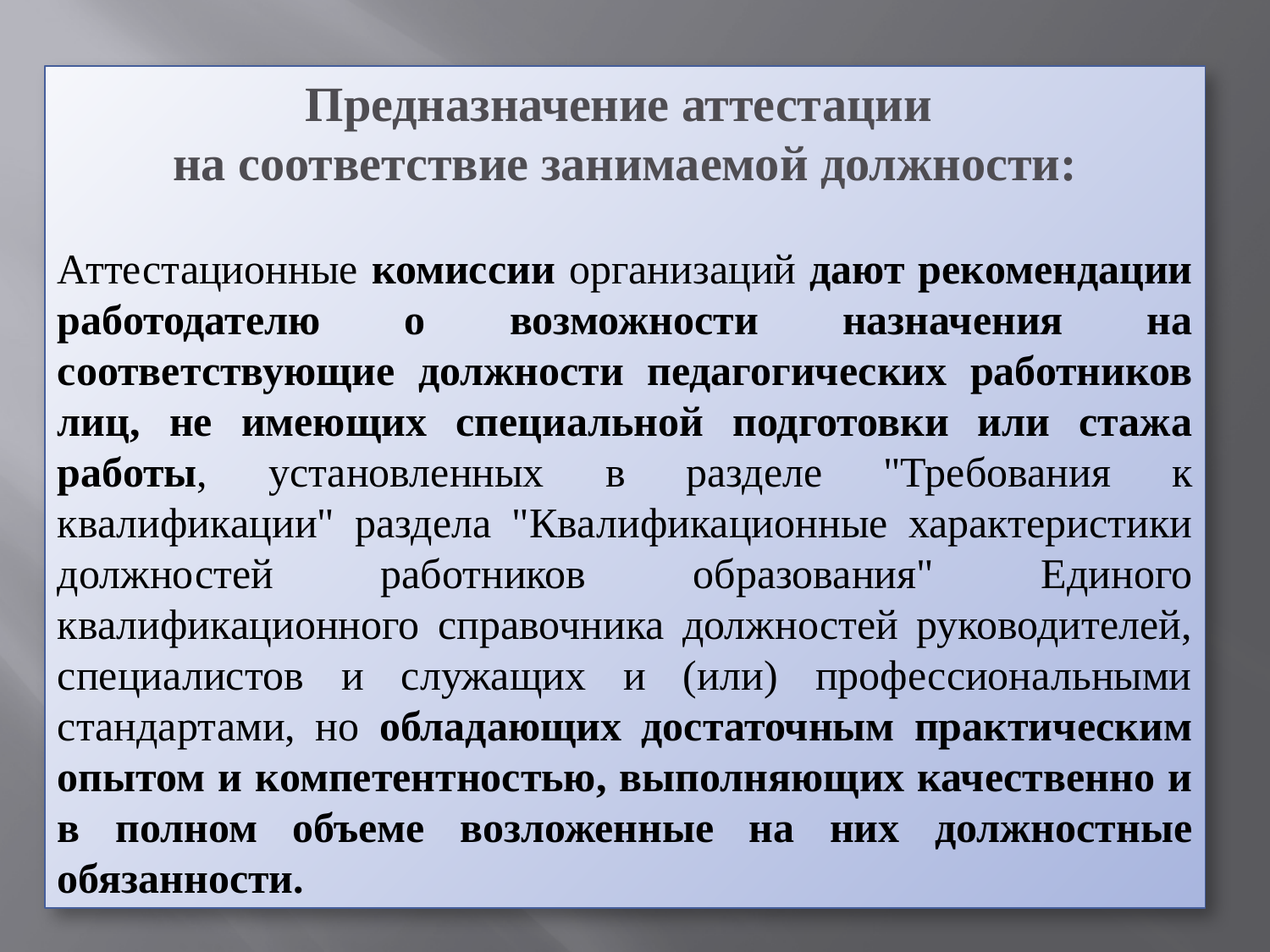

Предназначение аттестации
на соответствие занимаемой должности:

Аттестационные комиссии организаций дают рекомендации работодателю о возможности назначения на соответствующие должности педагогических работников лиц, не имеющих специальной подготовки или стажа работы, установленных в разделе "Требования к квалификации" раздела "Квалификационные характеристики должностей работников образования" Единого квалификационного справочника должностей руководителей, специалистов и служащих и (или) профессиональными стандартами, но обладающих достаточным практическим опытом и компетентностью, выполняющих качественно и в полном объеме возложенные на них должностные обязанности.